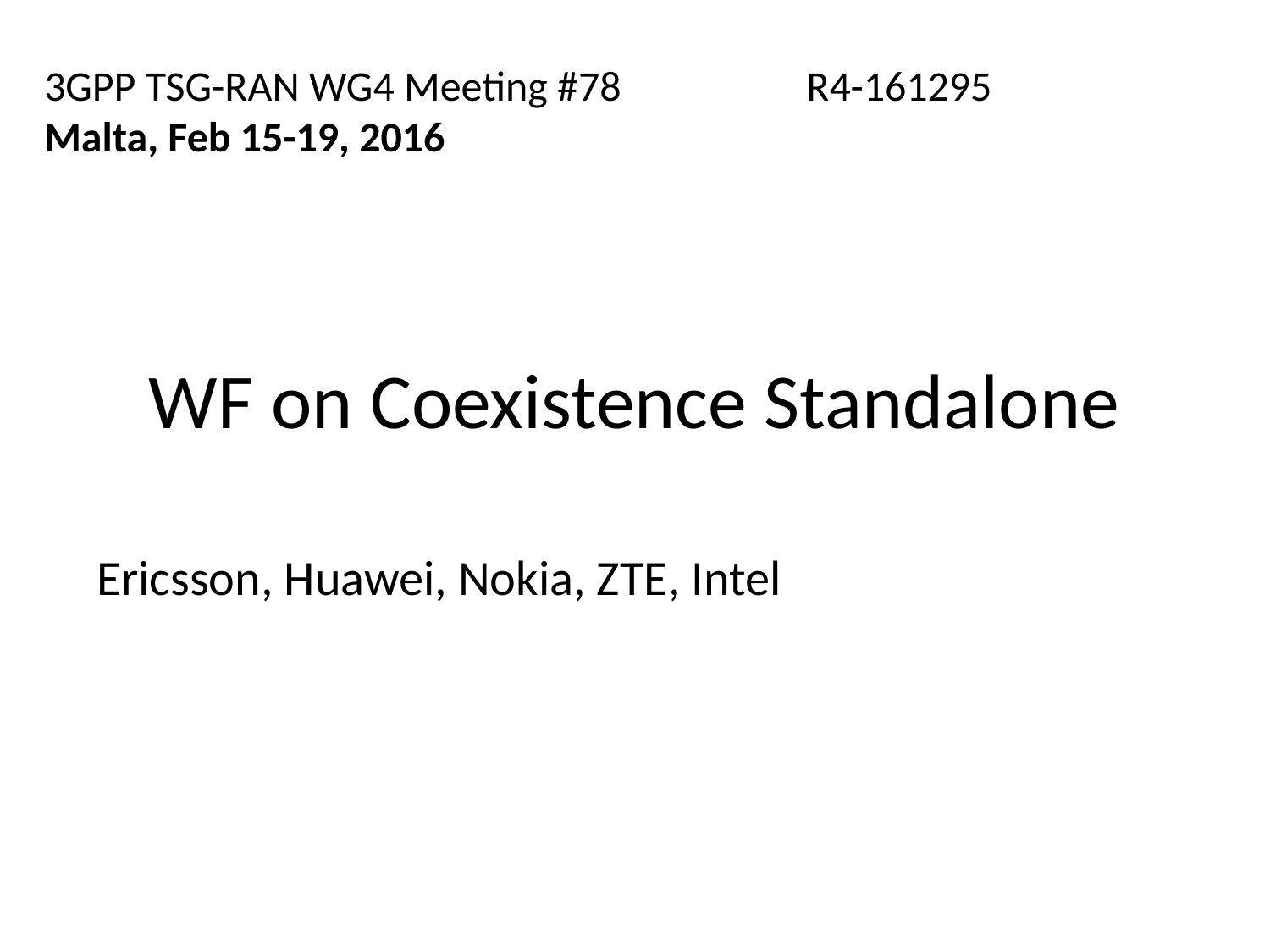

3GPP TSG-RAN WG4 Meeting #78		R4-161295
Malta, Feb 15-19, 2016
# WF on Coexistence Standalone
Ericsson, Huawei, Nokia, ZTE, Intel